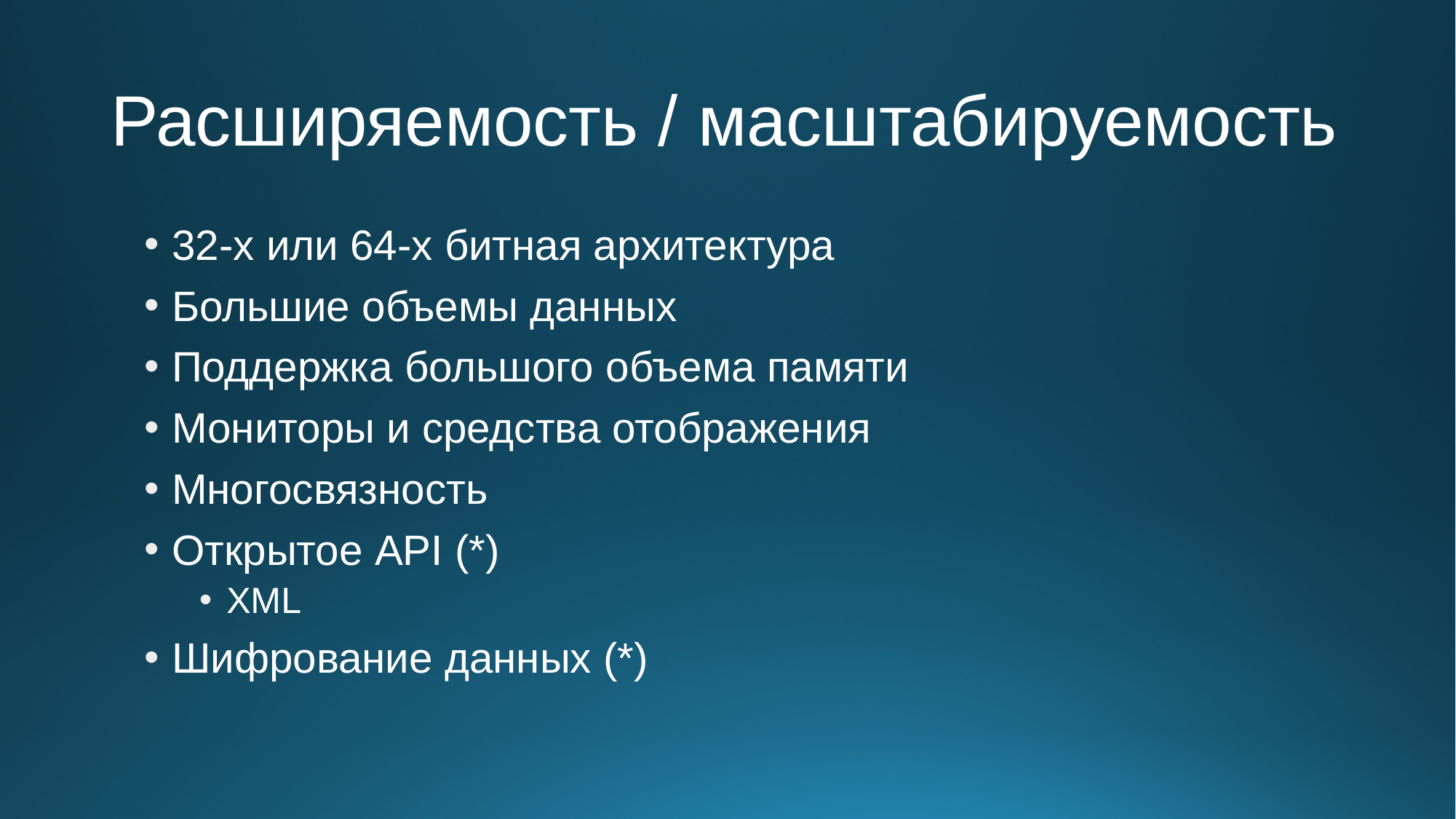

# Расширяемость / масштабируемость
32-х или 64-х битная архитектура
Большие объемы данных
Поддержка большого объема памяти
Мониторы и средства отображения
Многосвязность
Открытое API (*)
XML
Шифрование данных (*)